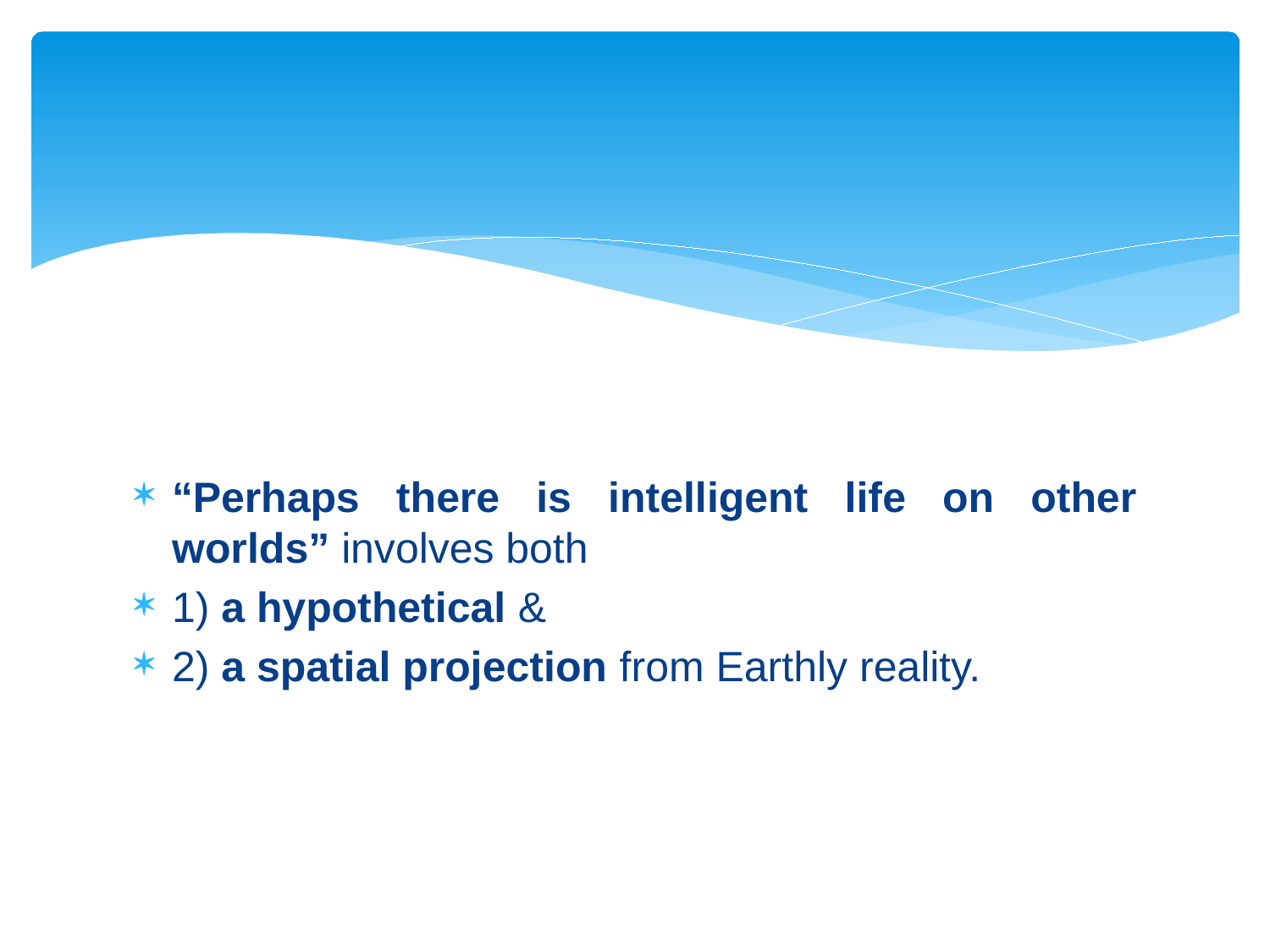

#

“Perhaps there is intelligent life on other worlds” involves both
1) a hypothetical &
2) a spatial projection from Earthly reality.